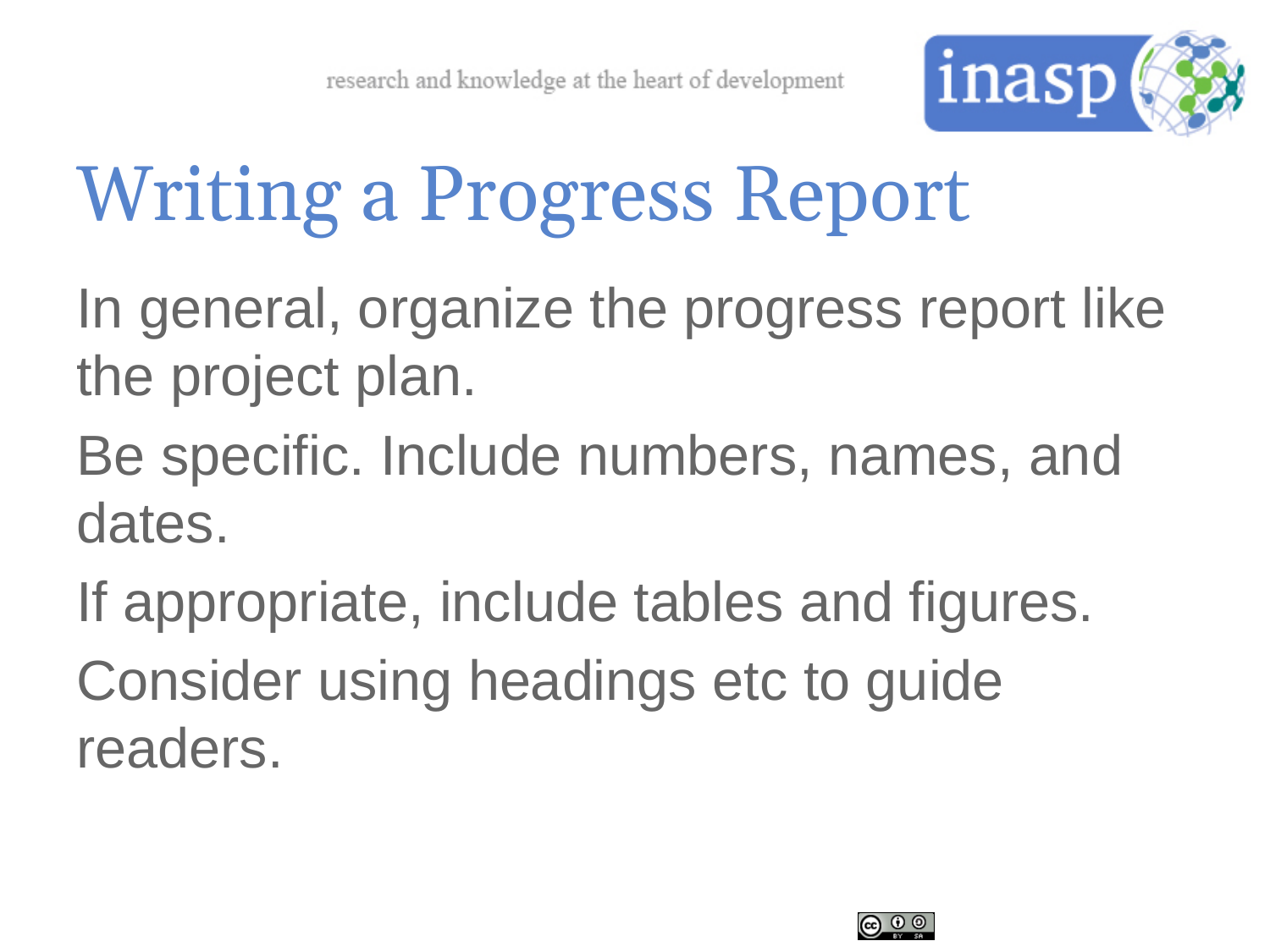

# Writing a Progress Report
In general, organize the progress report like the project plan.
Be specific. Include numbers, names, and dates.
If appropriate, include tables and figures.
Consider using headings etc to guide readers.